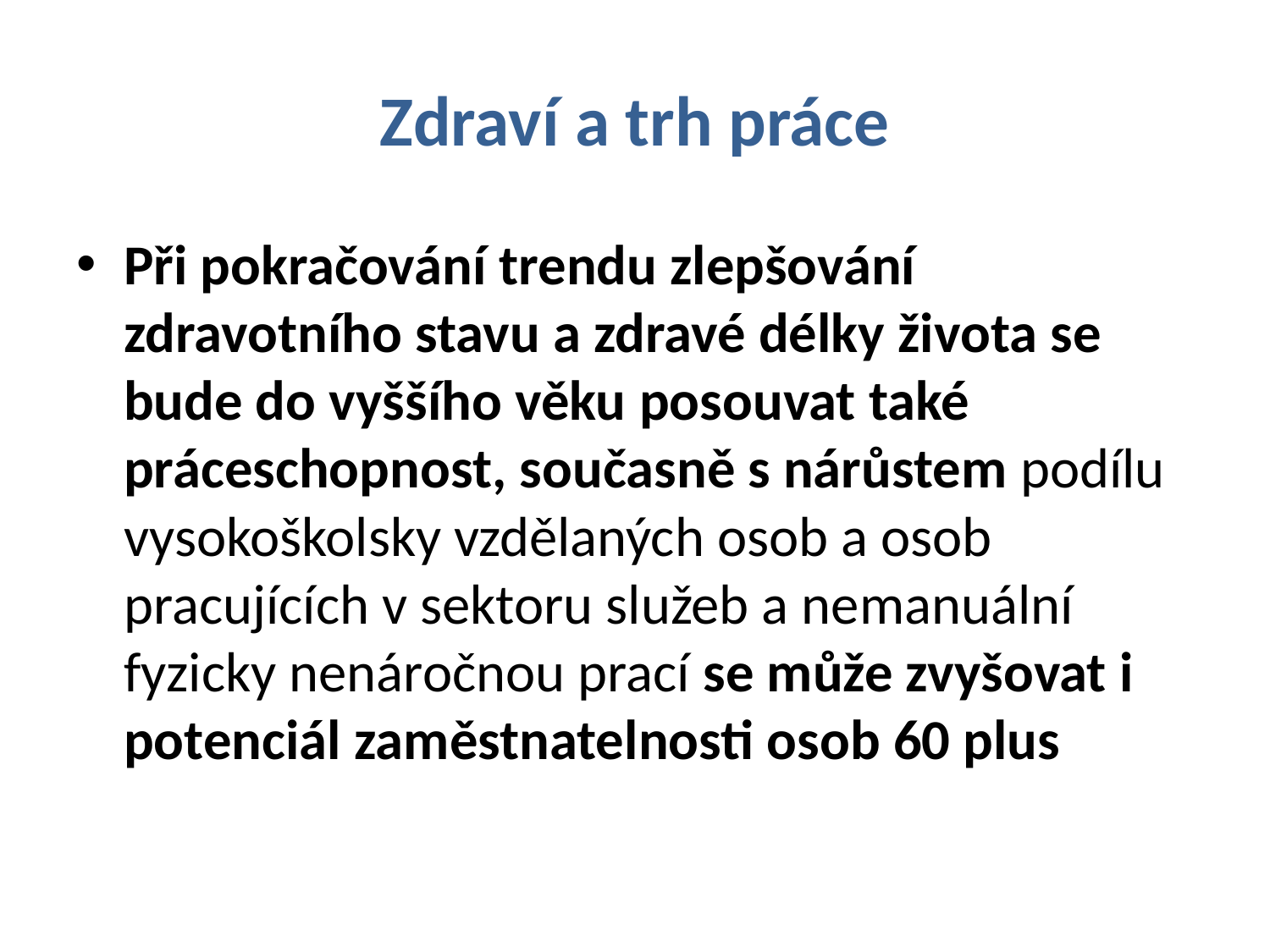

# Zdraví a trh práce
Při pokračování trendu zlepšování zdravotního stavu a zdravé délky života se bude do vyššího věku posouvat také práceschopnost, současně s nárůstem podílu vysokoškolsky vzdělaných osob a osob pracujících v sektoru služeb a nemanuální fyzicky nenáročnou prací se může zvyšovat i potenciál zaměstnatelnosti osob 60 plus